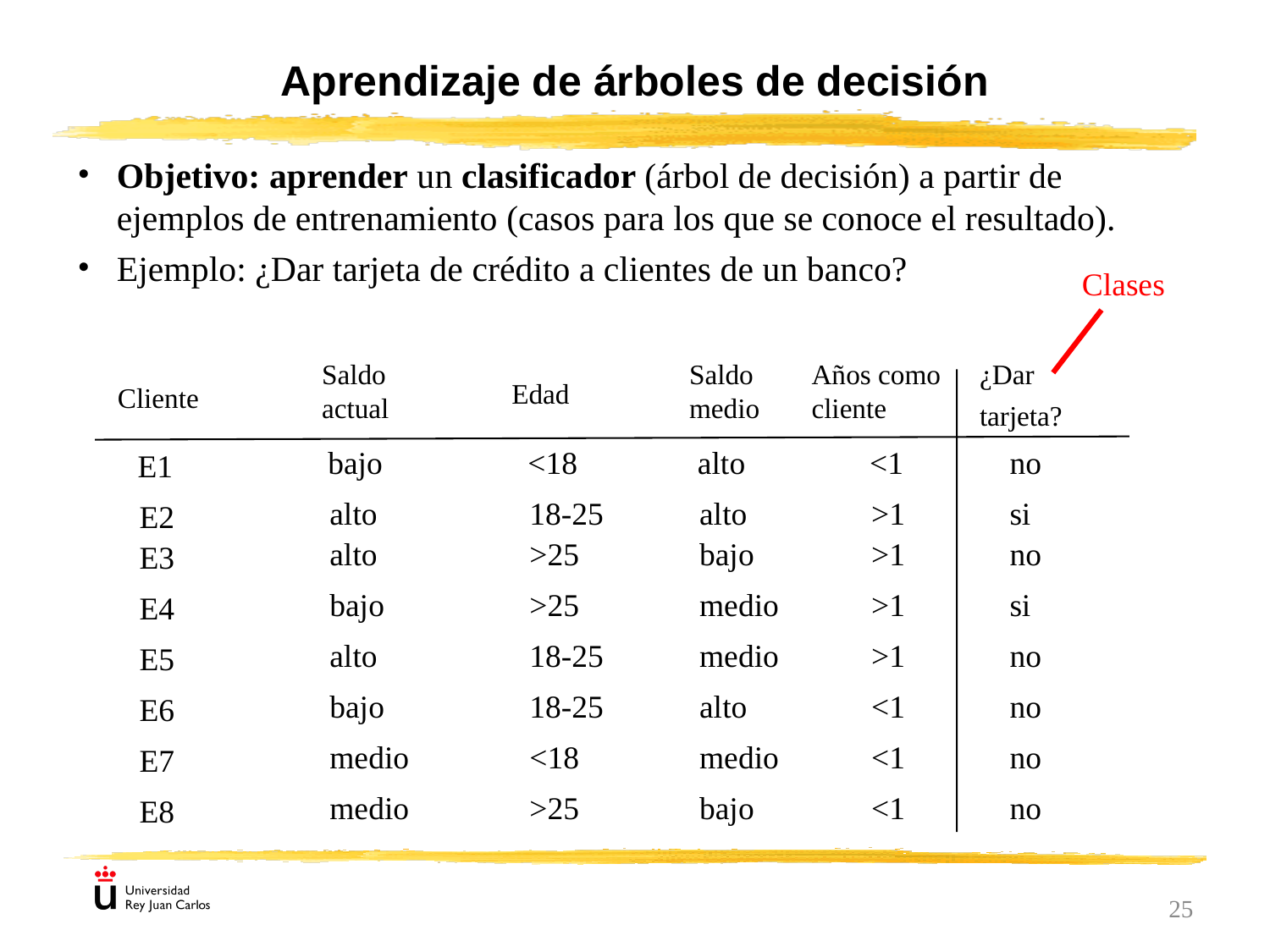

Aprendizaje de árboles de decisión
Objetivo: aprender un clasificador (árbol de decisión) a partir de ejemplos de entrenamiento (casos para los que se conoce el resultado).
Ejemplo: ¿Dar tarjeta de crédito a clientes de un banco?

Clases
Saldo actual
Saldo medio
Años como cliente
¿Dar
tarjeta?
Edad

Cliente
bajo
<18
alto
<1
no

E1
alto
18-25
alto
>1
si
E2
alto
>25
bajo
>1
no
E3
bajo
>25
medio
>1
si
E4
alto
18-25
medio
>1
no
E5
bajo
18-25
alto
<1
no
E6
medio
<18
medio
<1
no
E7
medio
>25
bajo
<1
no
E8
25